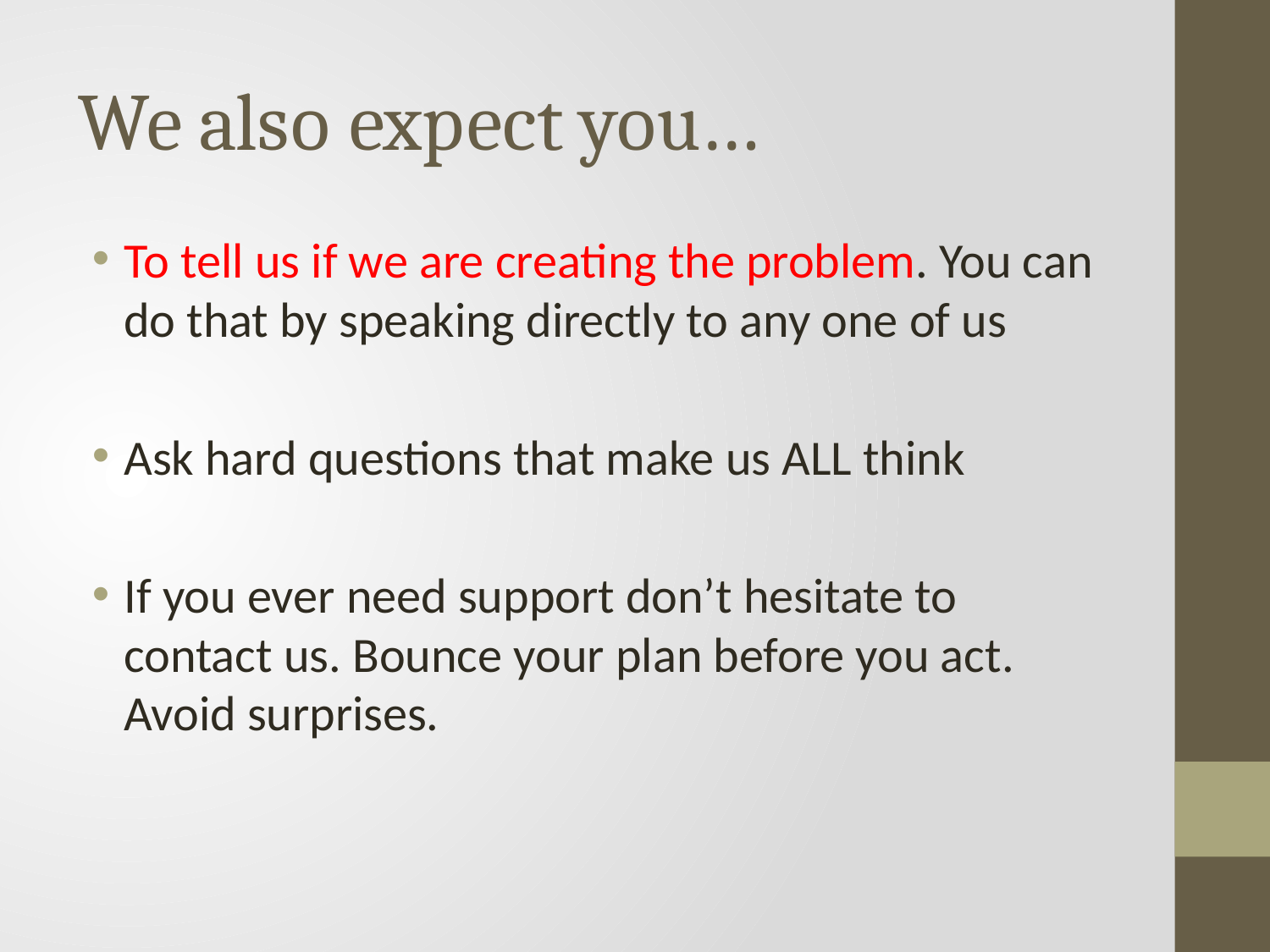

# We also expect you…
To tell us if we are creating the problem. You can do that by speaking directly to any one of us

Ask hard questions that make us ALL think

If you ever need support don’t hesitate to contact us. Bounce your plan before you act. Avoid surprises.